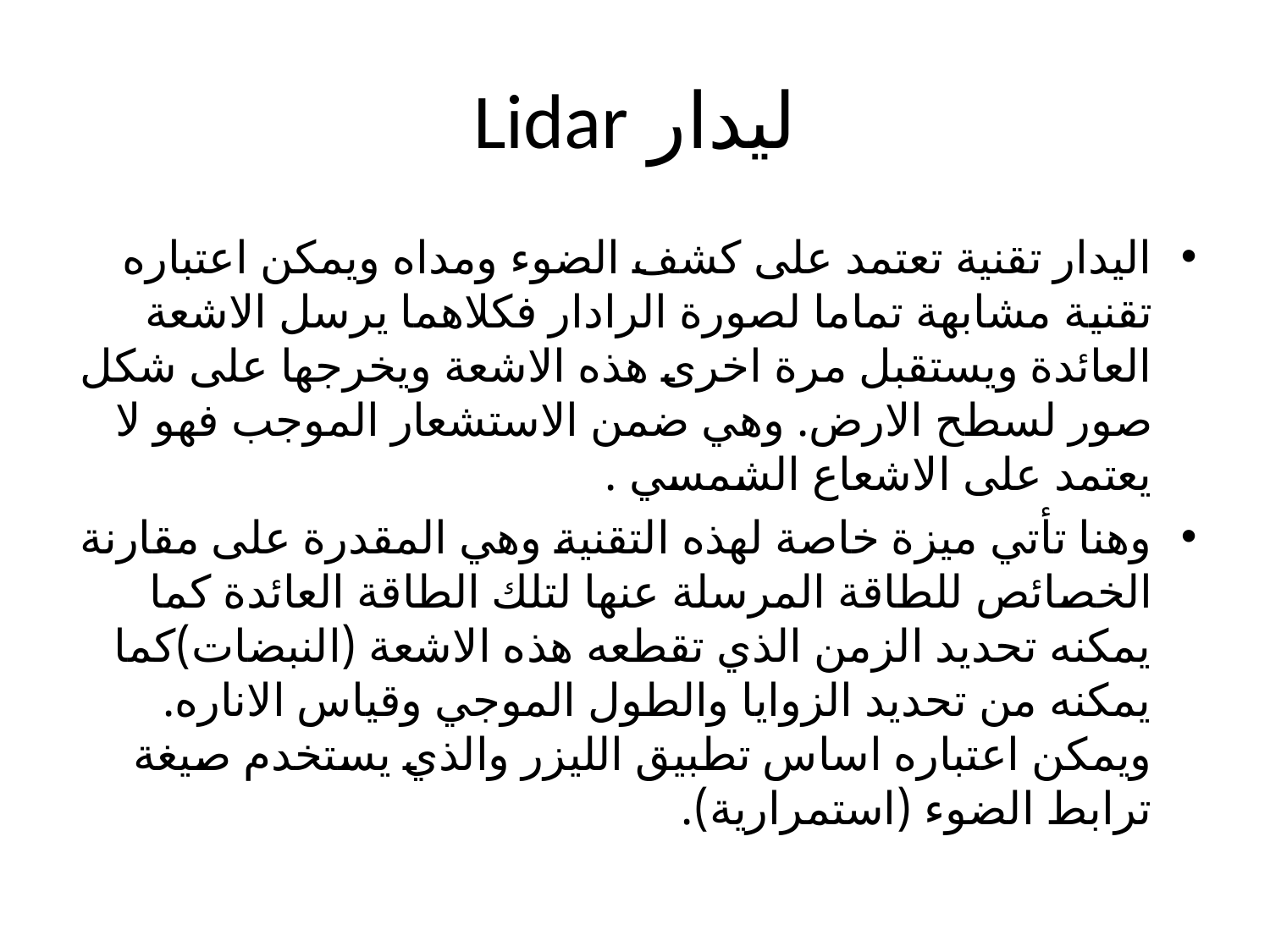

# ليدار Lidar
اليدار تقنية تعتمد على كشف الضوء ومداه ويمكن اعتباره تقنية مشابهة تماما لصورة الرادار فكلاهما يرسل الاشعة العائدة ويستقبل مرة اخرى هذه الاشعة ويخرجها على شكل صور لسطح الارض. وهي ضمن الاستشعار الموجب فهو لا يعتمد على الاشعاع الشمسي .
وهنا تأتي ميزة خاصة لهذه التقنية وهي المقدرة على مقارنة الخصائص للطاقة المرسلة عنها لتلك الطاقة العائدة كما يمكنه تحديد الزمن الذي تقطعه هذه الاشعة (النبضات)كما يمكنه من تحديد الزوايا والطول الموجي وقياس الاناره. ويمكن اعتباره اساس تطبيق الليزر والذي يستخدم صيغة ترابط الضوء (استمرارية).